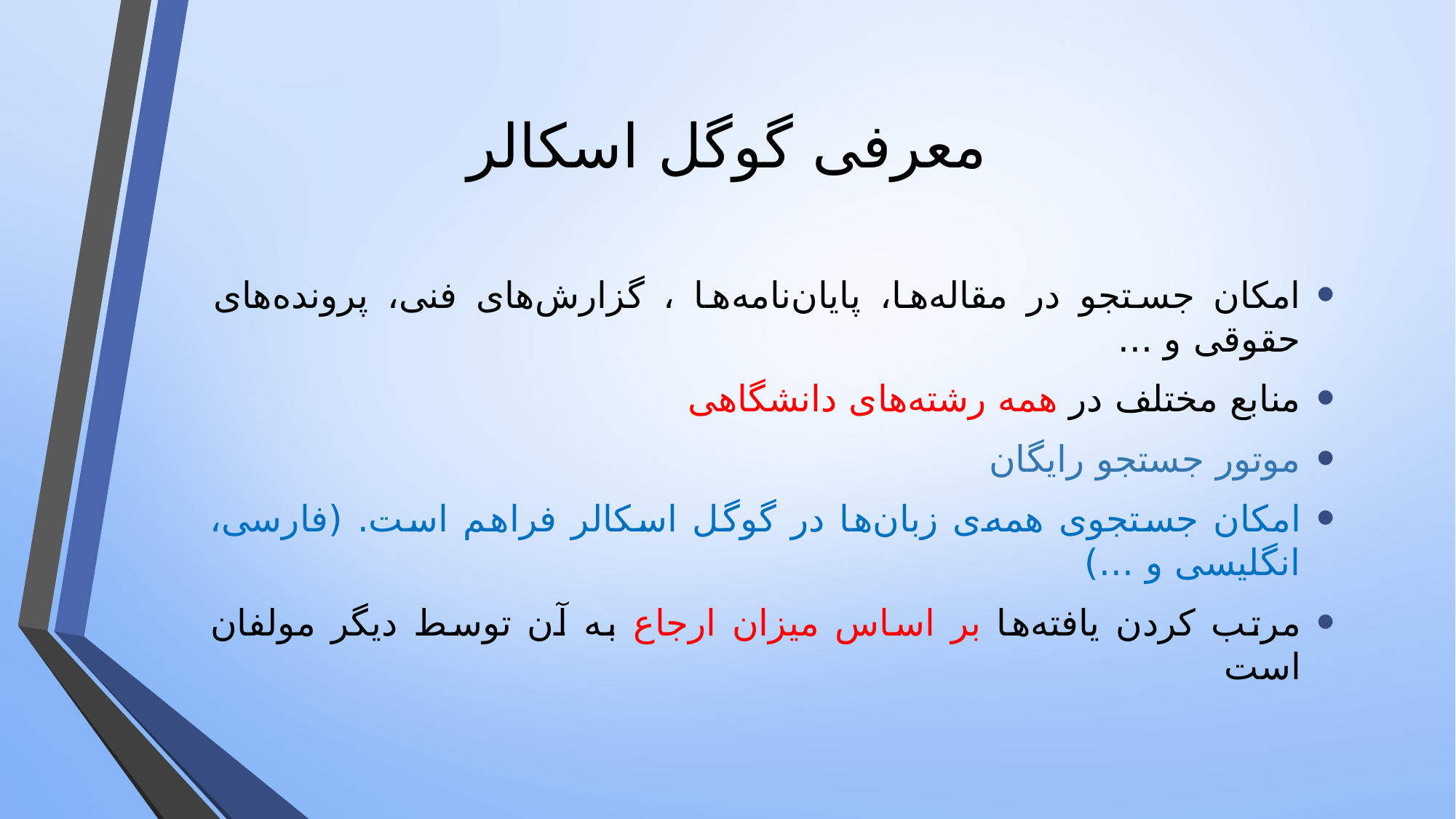

# معرفی گوگل اسکالر
امکان جستجو در مقاله‌ها، پایان‌نامه‌ها ، گزارش‌های فنی، پرونده‌های حقوقی و ...
منابع مختلف در همه رشته‌های دانشگاهی
موتور جستجو رایگان
امکان جستجوی همه‌ی زبان‌ها در گوگل اسکالر فراهم است. (فارسی، انگلیسی و ...)
مرتب کردن یافته‌ها بر اساس میزان ارجاع به آن توسط دیگر مولفان است